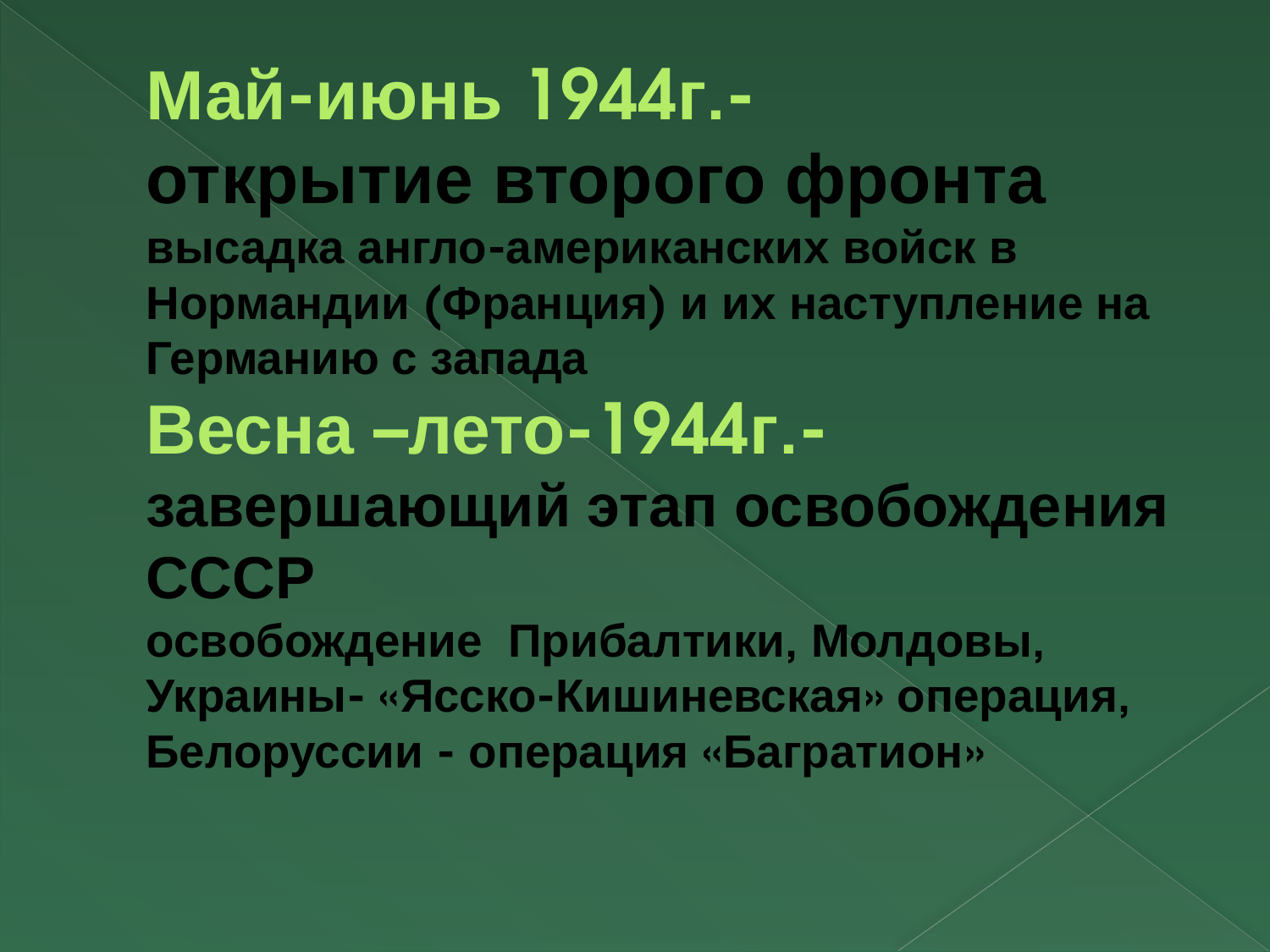

# Май-июнь 1944г.- открытие второго фронта высадка англо-американских войск в Нормандии (Франция) и их наступление на Германию с запада Весна –лето-1944г.-завершающий этап освобождения СССР освобождение  Прибалтики, Молдовы, Украины- «Ясско-Кишиневская» операция, Белоруссии - операция «Багратион»